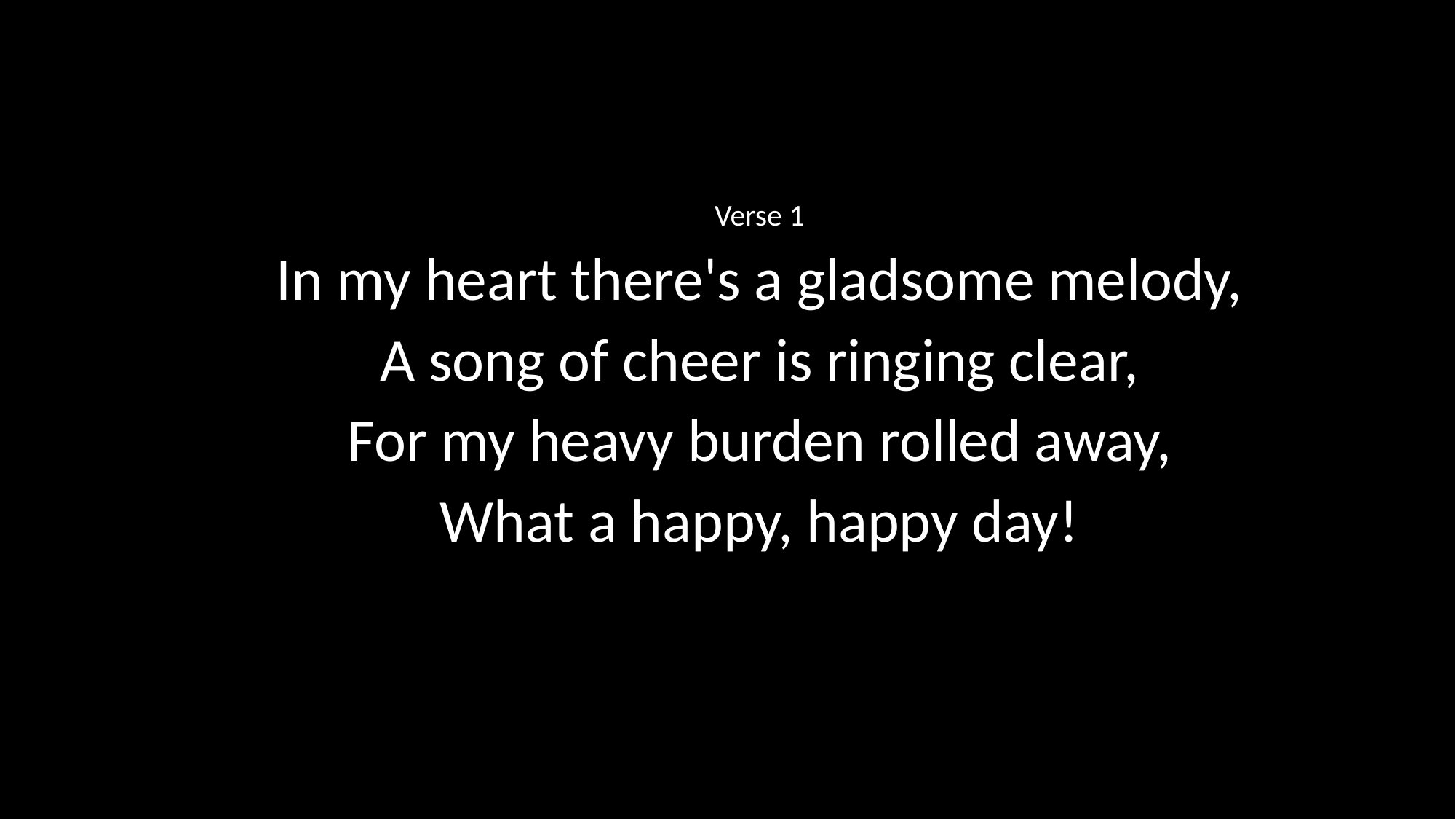

Verse 1
In my heart there's a gladsome melody,
A song of cheer is ringing clear,
For my heavy burden rolled away,
What a happy, happy day!